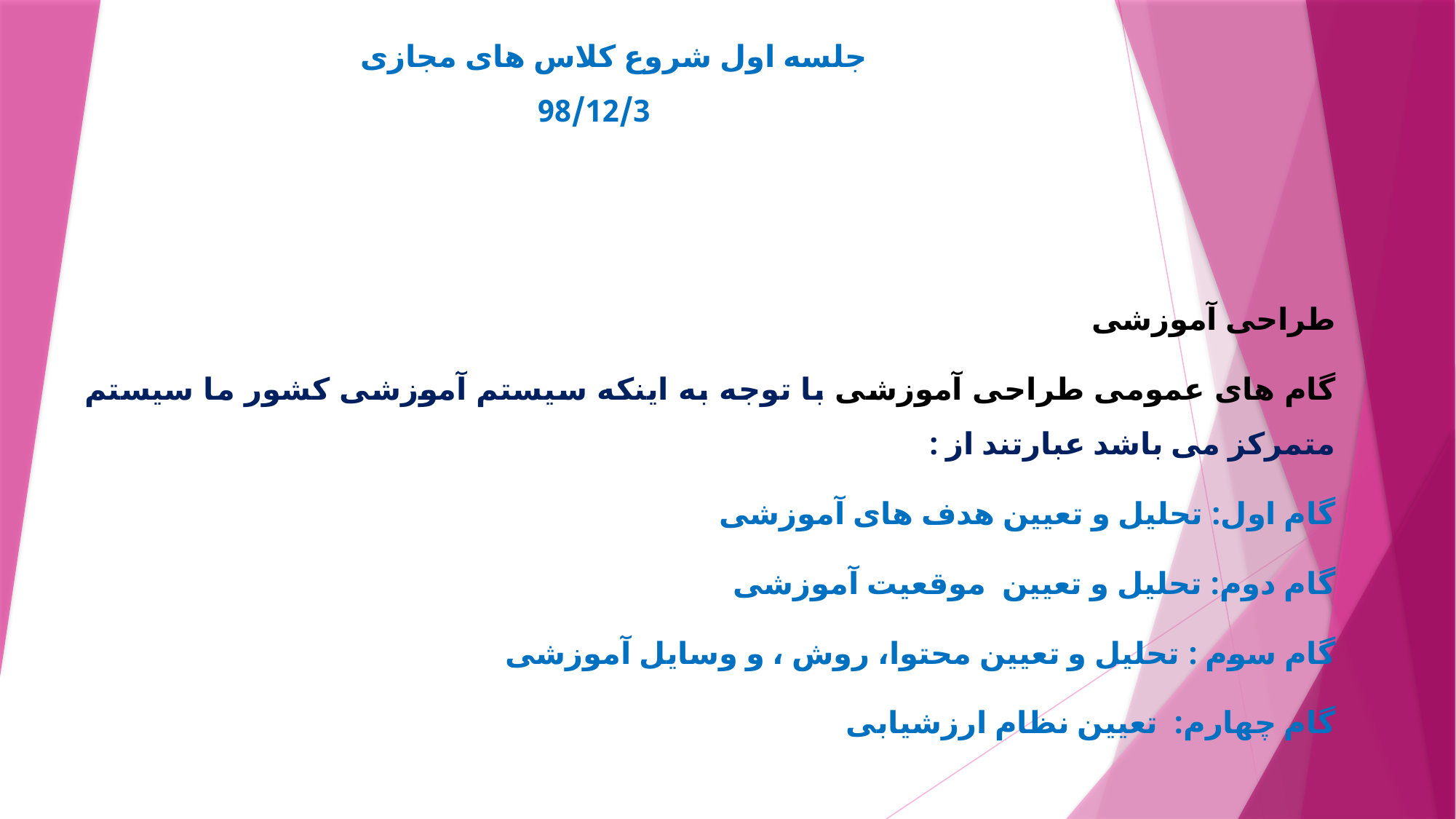

# جلسه اول شروع کلاس های مجازی 98/12/3
طراحی آموزشی
گام های عمومی طراحی آموزشی با توجه به اینکه سیستم آموزشی کشور ما سیستم متمرکز می باشد عبارتند از :
گام اول: تحلیل و تعیین هدف های آموزشی
گام دوم: تحلیل و تعیین  موقعیت آموزشی
گام سوم : تحلیل و تعیین محتوا، روش ، و وسایل آموزشی
گام چهارم:  تعیین نظام ارزشیابی